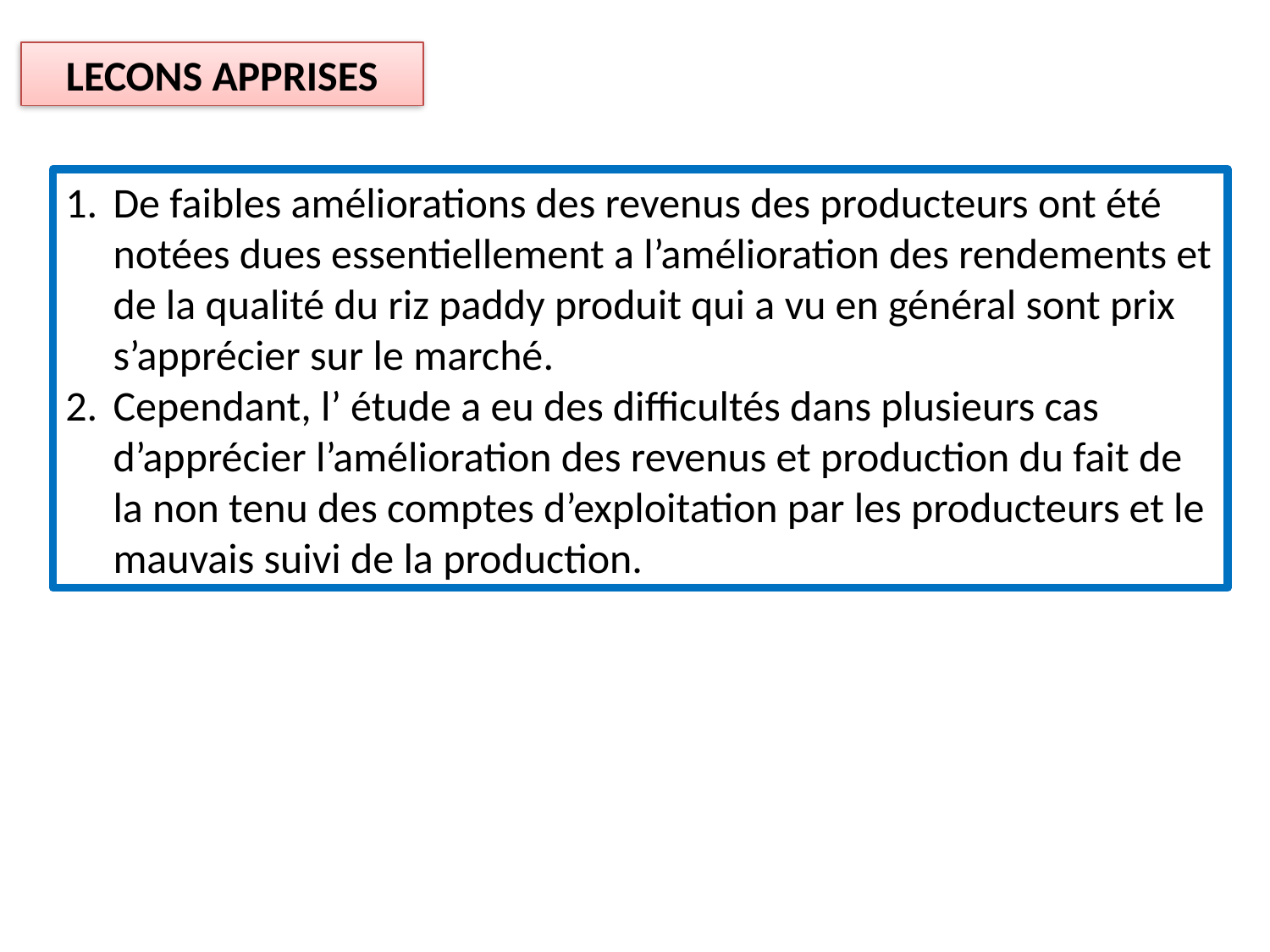

LECONS APPRISES
De faibles améliorations des revenus des producteurs ont été notées dues essentiellement a l’amélioration des rendements et de la qualité du riz paddy produit qui a vu en général sont prix s’apprécier sur le marché.
Cependant, l’ étude a eu des difficultés dans plusieurs cas d’apprécier l’amélioration des revenus et production du fait de la non tenu des comptes d’exploitation par les producteurs et le mauvais suivi de la production.